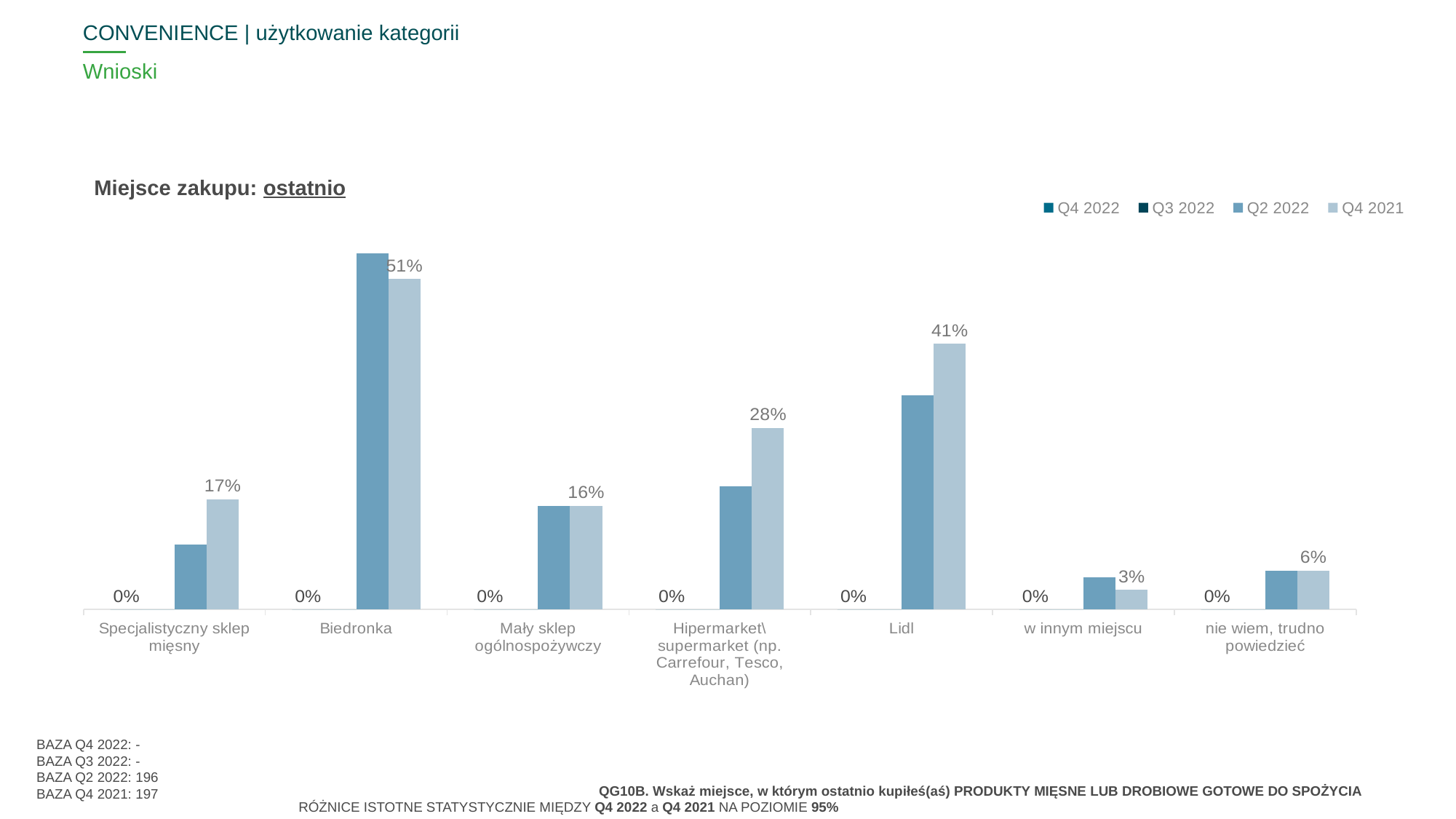

CONVENIENCE | użytkowanie kategorii
# Wnioski

### Chart

| Category | Q4 2022 | Q3 2022 | Q2 2022 | Q4 2021 |
|---|---|---|---|---|
|  | None | None | None | None |
|  | None | None | None | None |
|  | None | None | None | None |
|  | None | None | None | None |
|  | None | None | None | None |
|  | None | None | None | None |
|  | None | None | None | None |
Miejsce zakupu: ostatnio

### Chart

| Category | Q4 2022 | Q3 2022 | Q2 2022 | Q4 2021 |
|---|---|---|---|---|
| Specjalistyczny sklep mięsny | 0.0 | 0.0 | 0.1 | 0.17 |
| Biedronka | 0.0 | 0.0 | 0.55 | 0.51 |
| Mały sklep ogólnospożywczy | 0.0 | 0.0 | 0.16 | 0.16 |
| Hipermarket\supermarket (np. Carrefour, Tesco, Auchan) | 0.0 | 0.0 | 0.19 | 0.28 |
| Lidl | 0.0 | 0.0 | 0.33 | 0.41 |
| w innym miejscu | 0.0 | 0.0 | 0.05 | 0.03 |
| nie wiem, trudno powiedzieć | 0.0 | 0.0 | 0.06 | 0.06 |
BAZA Q4 2022: -
BAZA Q3 2022: -
BAZA Q2 2022: 196
BAZA Q4 2021: 197
QG10B. Wskaż miejsce, w którym ostatnio kupiłeś(aś) PRODUKTY MIĘSNE LUB DROBIOWE GOTOWE DO SPOŻYCIA
RÓŻNICE ISTOTNE STATYSTYCZNIE MIĘDZY Q4 2022 a Q4 2021 NA POZIOMIE 95%